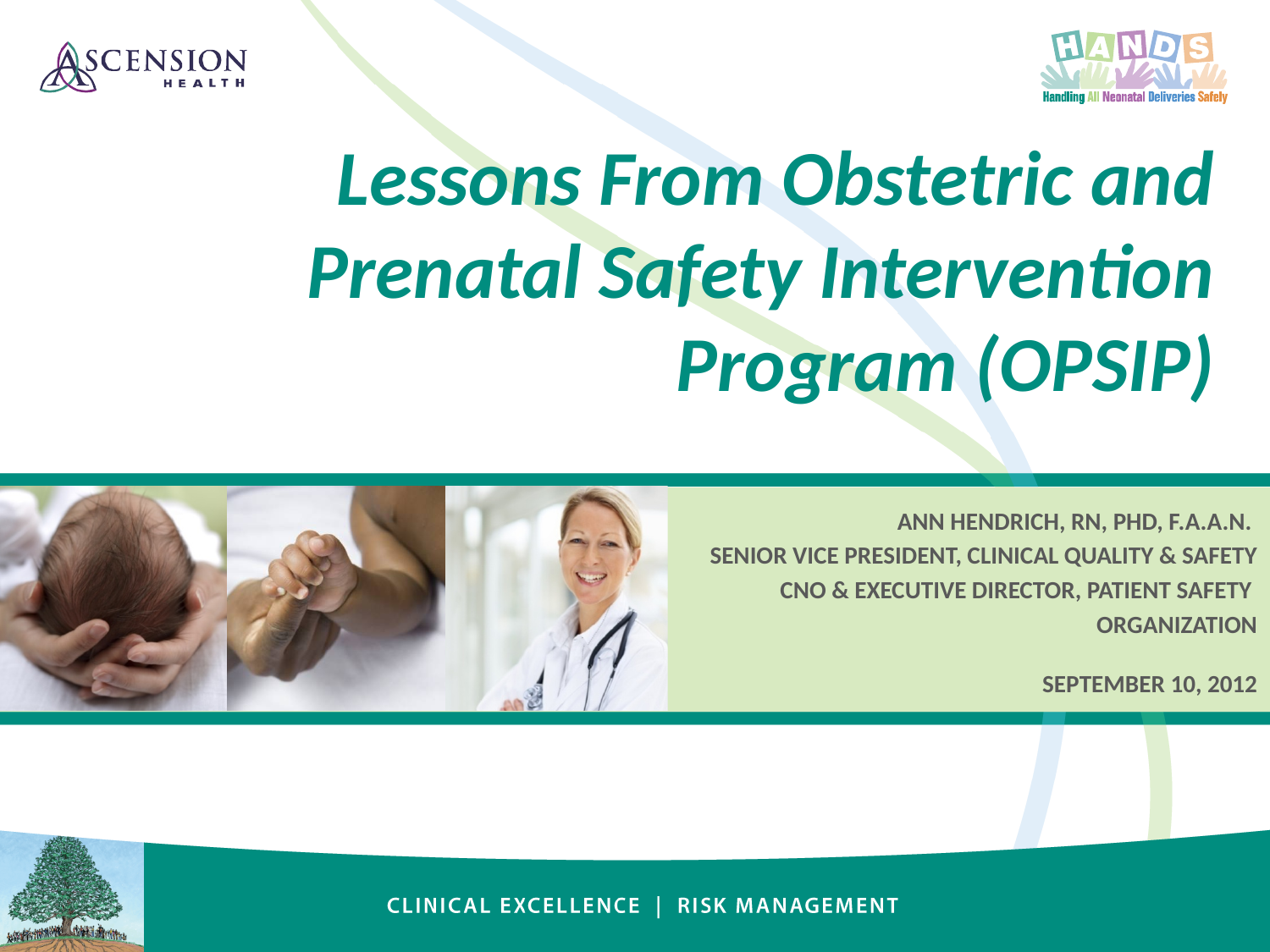

# Lessons From Obstetric and Prenatal Safety Intervention Program (OPSIP)
ANN HENDRICH, RN, PhD, F.A.A.N.
Senior Vice President, Clinical Quality & Safety
CNO & Executive Director, Patient Safety
Organization

September 10, 2012